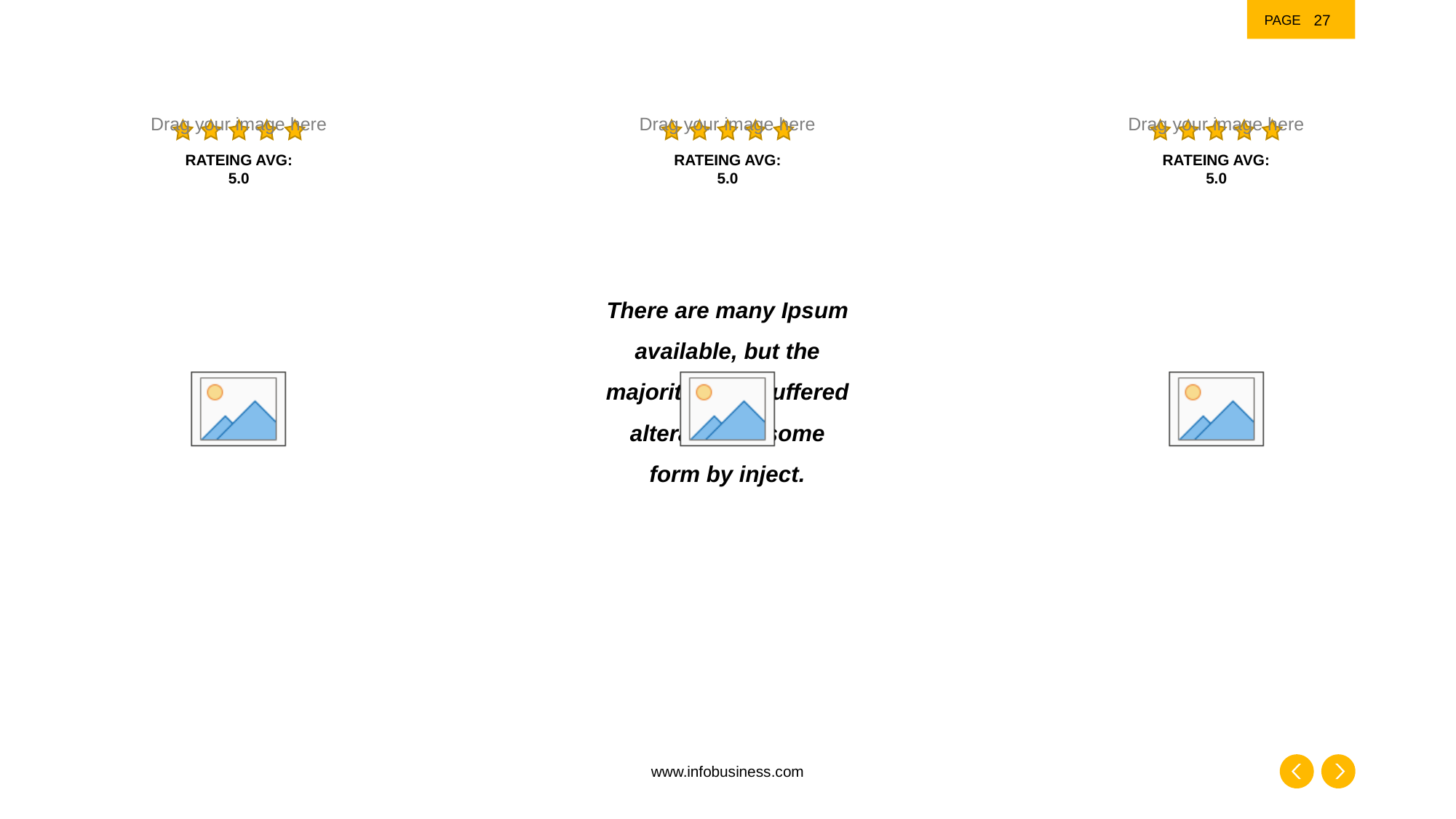

27

RATEING AVG: 5.0

RATEING AVG: 5.0

RATEING AVG: 5.0

There are many Ipsum available, but the majority have suffered alteration in some form by inject.
www.infobusiness.com